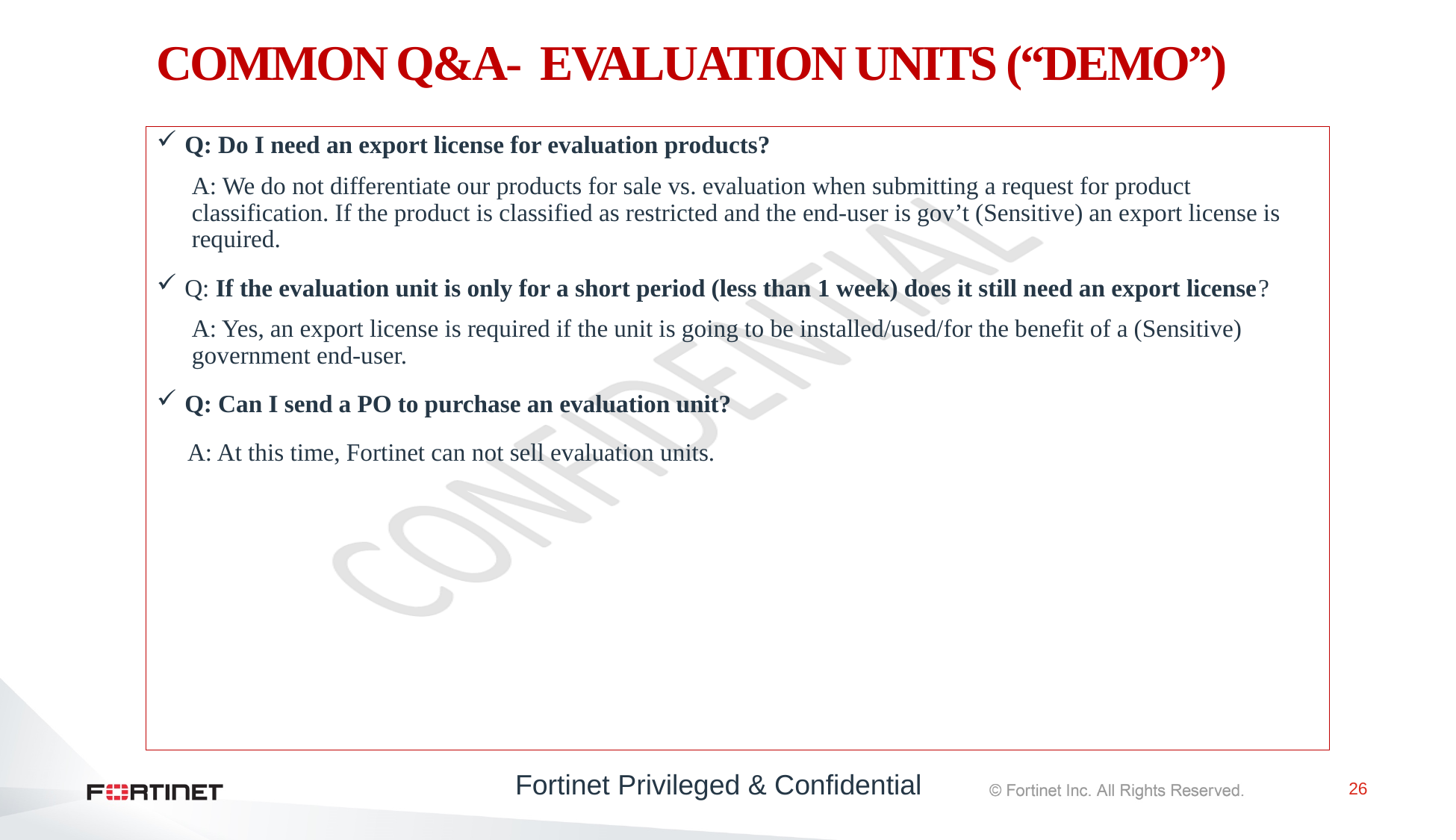

# COMMON Q&A-  EVALUATION UNITS (“DEMO”)
Q: Do I need an export license for evaluation products?
A: We do not differentiate our products for sale vs. evaluation when submitting a request for product classification. If the product is classified as restricted and the end-user is gov’t (Sensitive) an export license is required.
Q: If the evaluation unit is only for a short period (less than 1 week) does it still need an export license?
A: Yes, an export license is required if the unit is going to be installed/used/for the benefit of a (Sensitive) government end-user.
Q: Can I send a PO to purchase an evaluation unit?
     A: At this time, Fortinet can not sell evaluation units.

Fortinet Privileged & Confidential